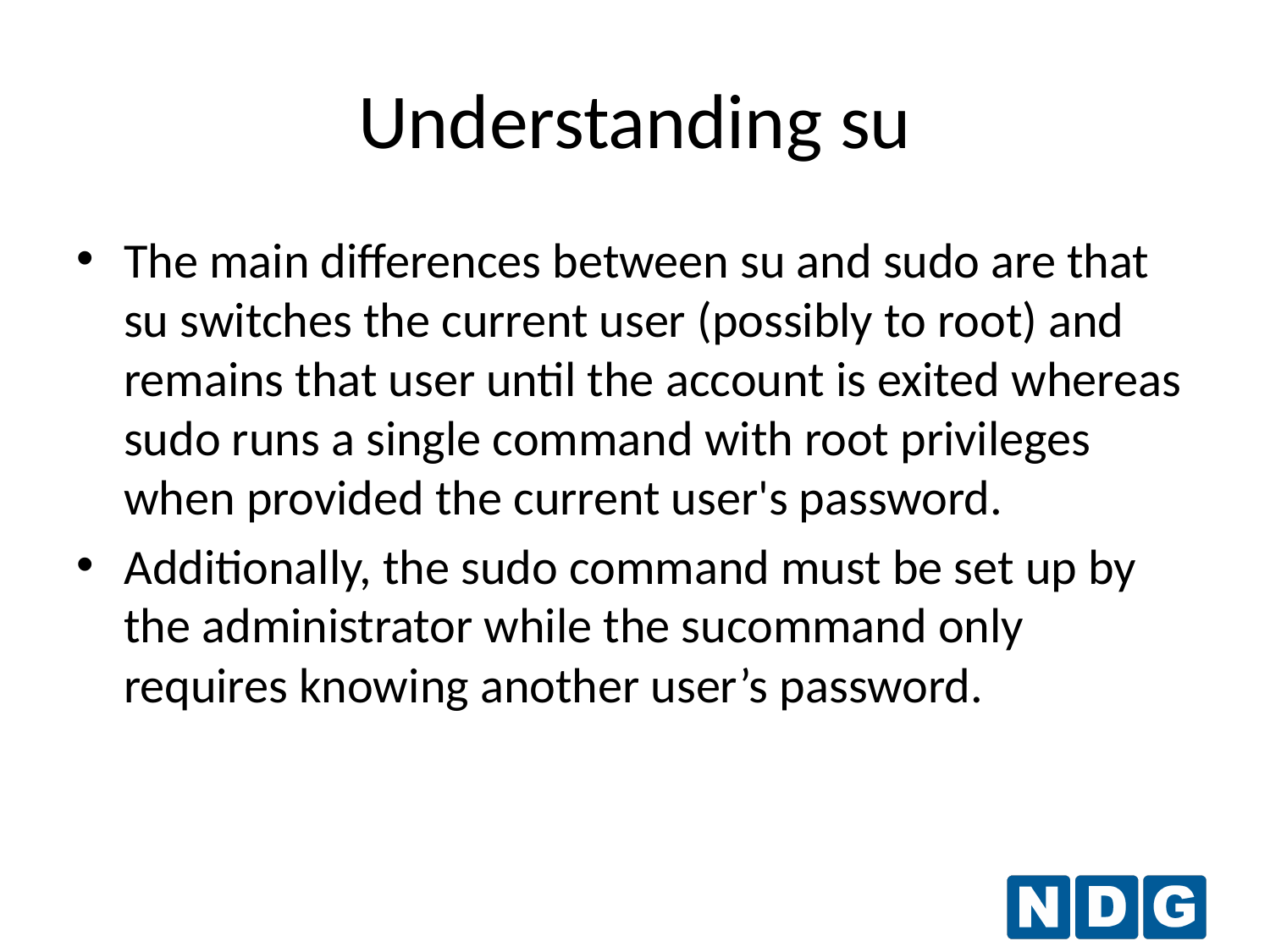

# Understanding su
The main differences between su and sudo are that su switches the current user (possibly to root) and remains that user until the account is exited whereas sudo runs a single command with root privileges when provided the current user's password.
Additionally, the sudo command must be set up by the administrator while the sucommand only requires knowing another user’s password.